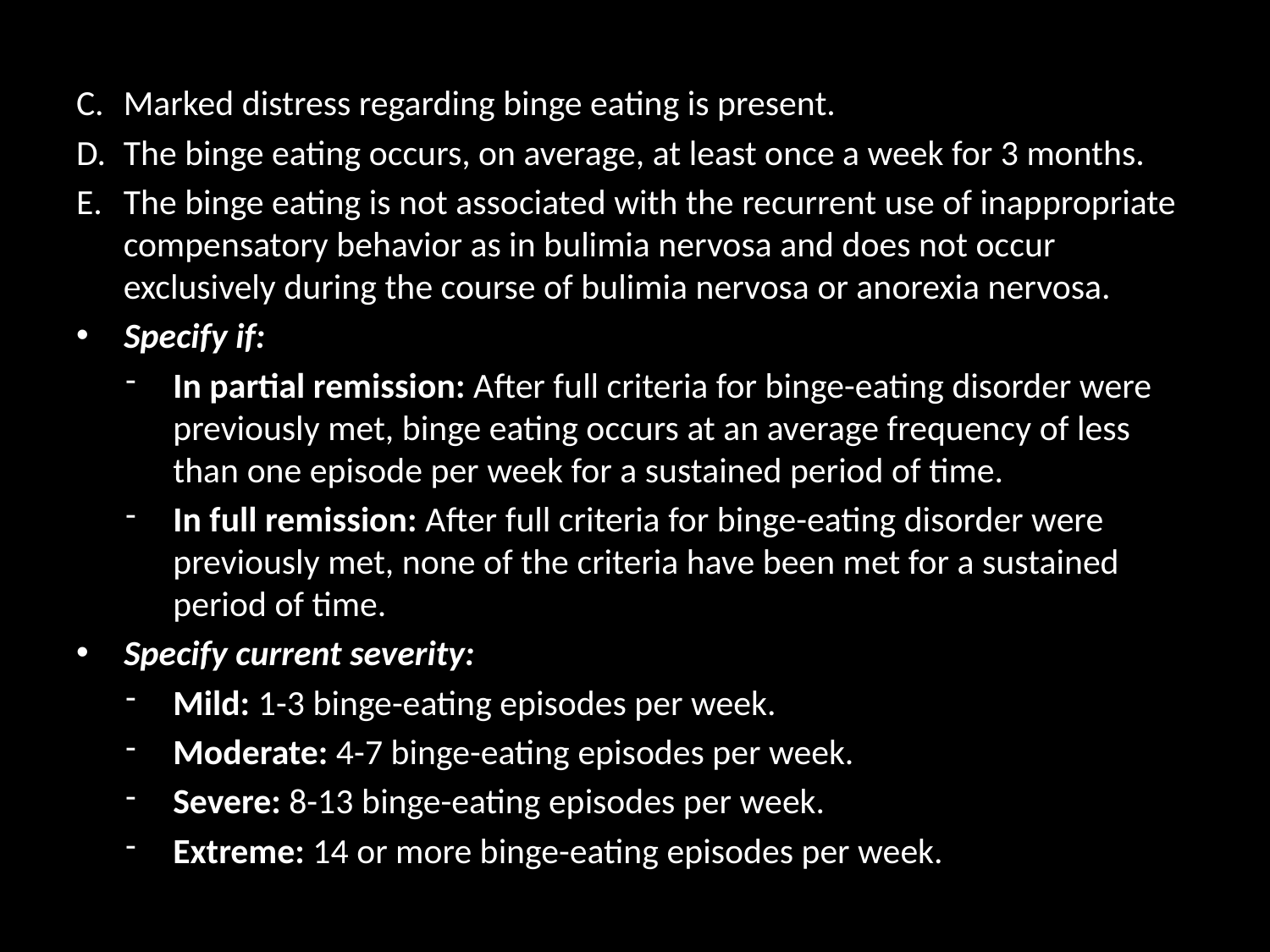

#
Marked distress regarding binge eating is present.
The binge eating occurs, on average, at least once a week for 3 months.
The binge eating is not associated with the recurrent use of inappropriate compensatory behavior as in bulimia nervosa and does not occur exclusively during the course of bulimia nervosa or anorexia nervosa.
Specify if:
In partial remission: After full criteria for binge-eating disorder were previously met, binge eating occurs at an average frequency of less than one episode per week for a sustained period of time.
In full remission: After full criteria for binge-eating disorder were previously met, none of the criteria have been met for a sustained period of time.
Specify current severity:
Mild: 1-3 binge-eating episodes per week.
Moderate: 4-7 binge-eating episodes per week.
Severe: 8-13 binge-eating episodes per week.
Extreme: 14 or more binge-eating episodes per week.